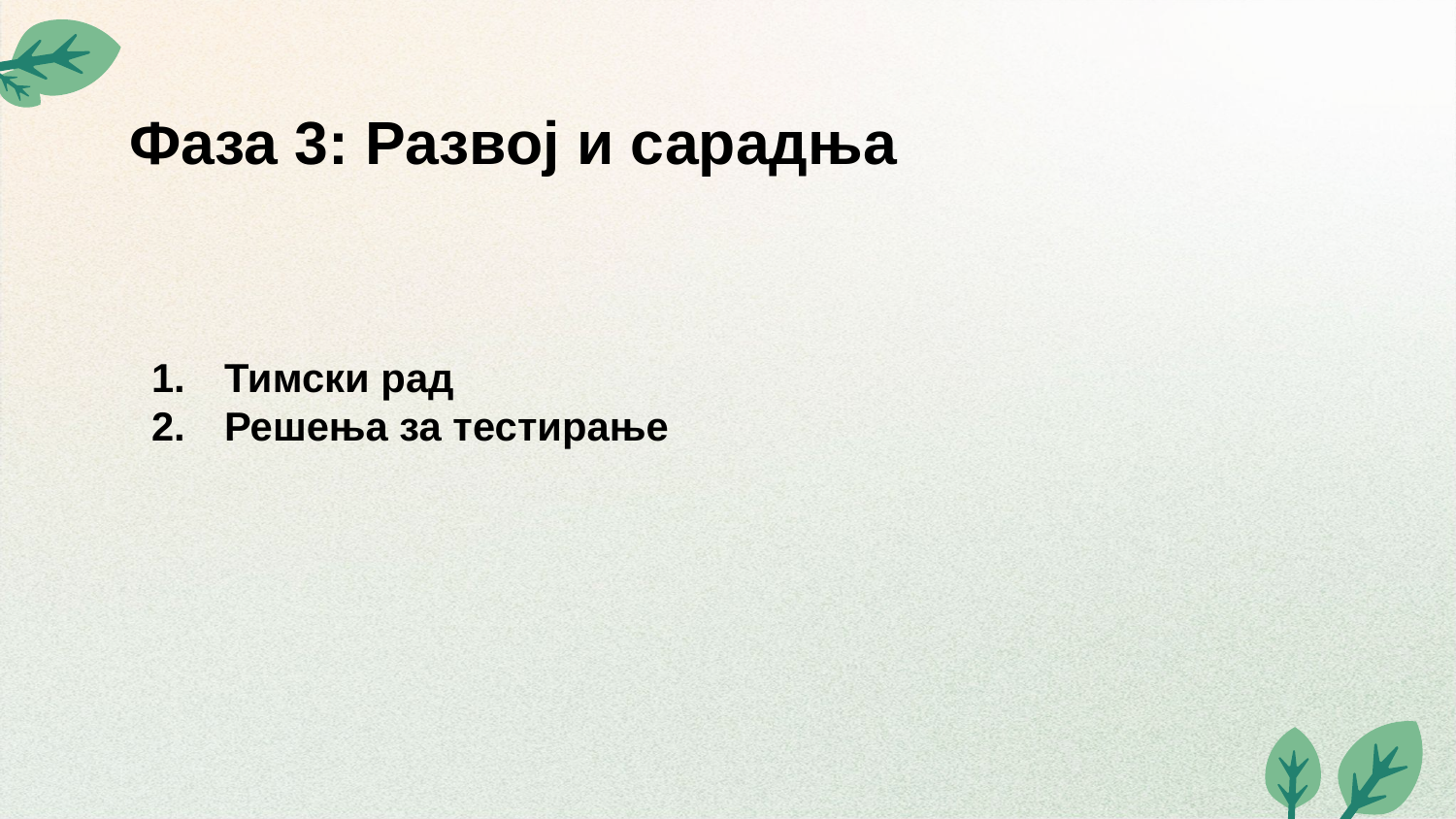

# Фаза 3: Развој и сарадња
Тимски рад
Решења за тестирање